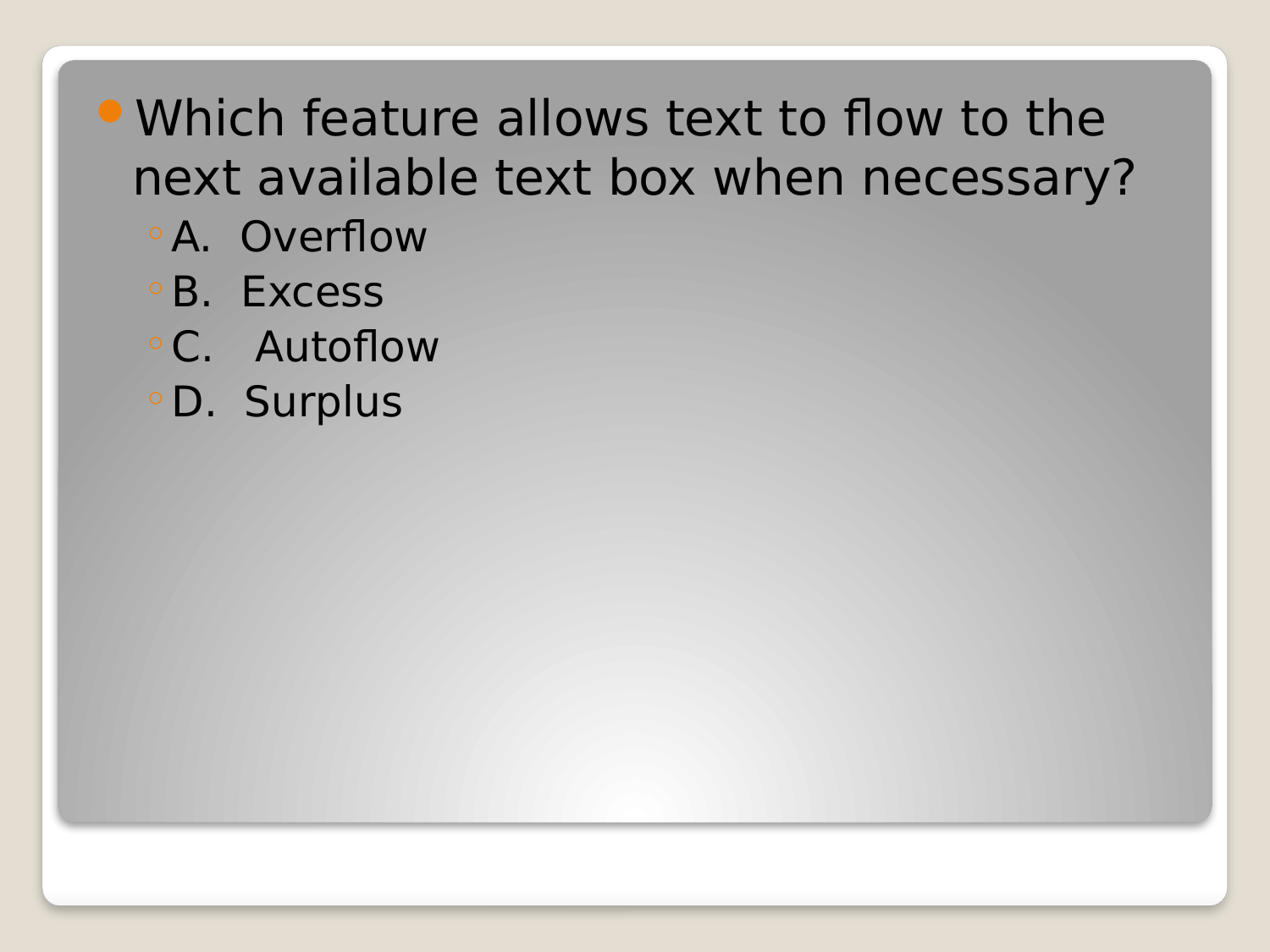

Which feature allows text to flow to the next available text box when necessary?
A.  Overflow
B.  Excess
C.   Autoflow
D.  Surplus
#